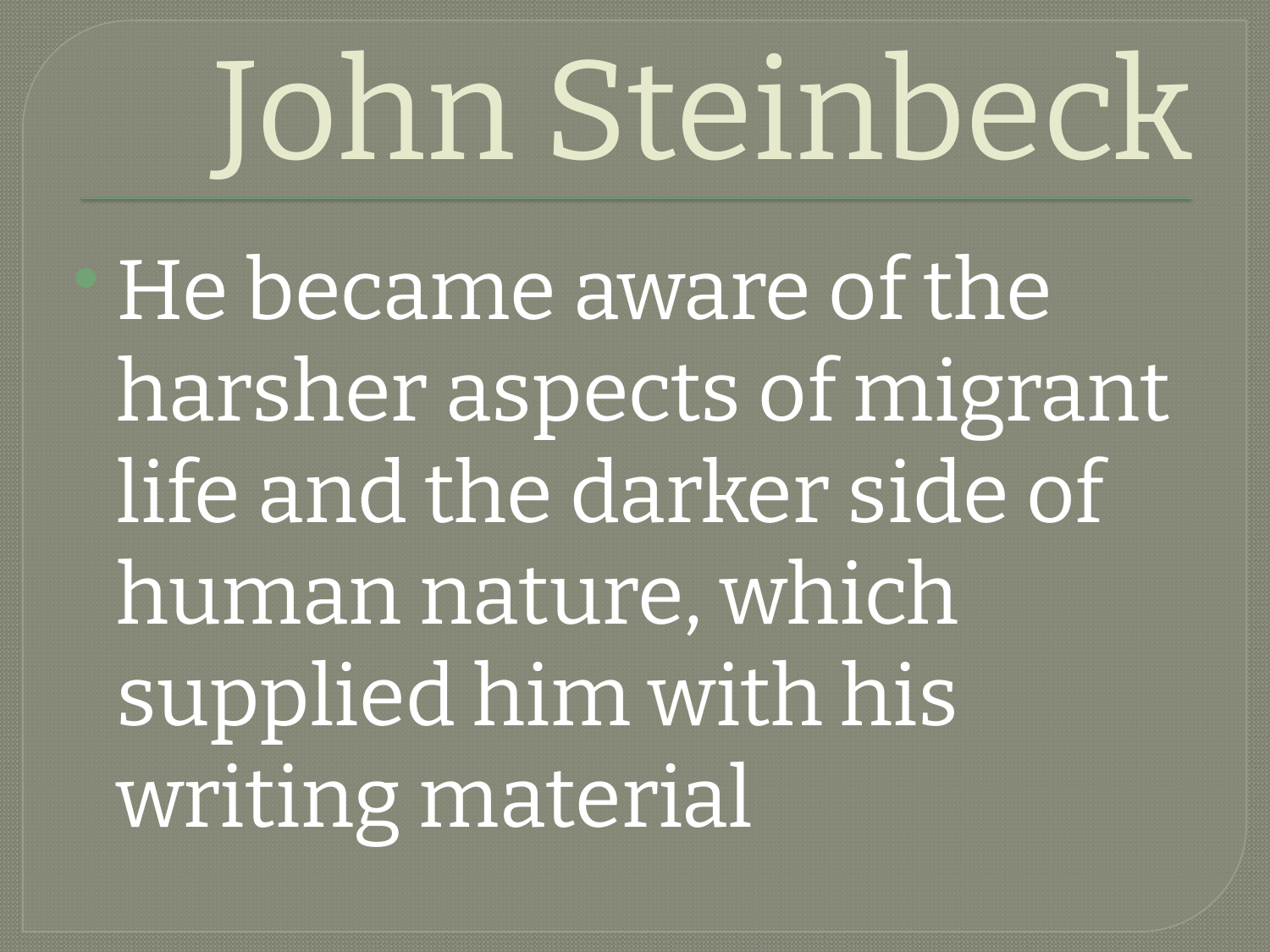

# John Steinbeck
He became aware of the harsher aspects of migrant life and the darker side of human nature, which supplied him with his writing material